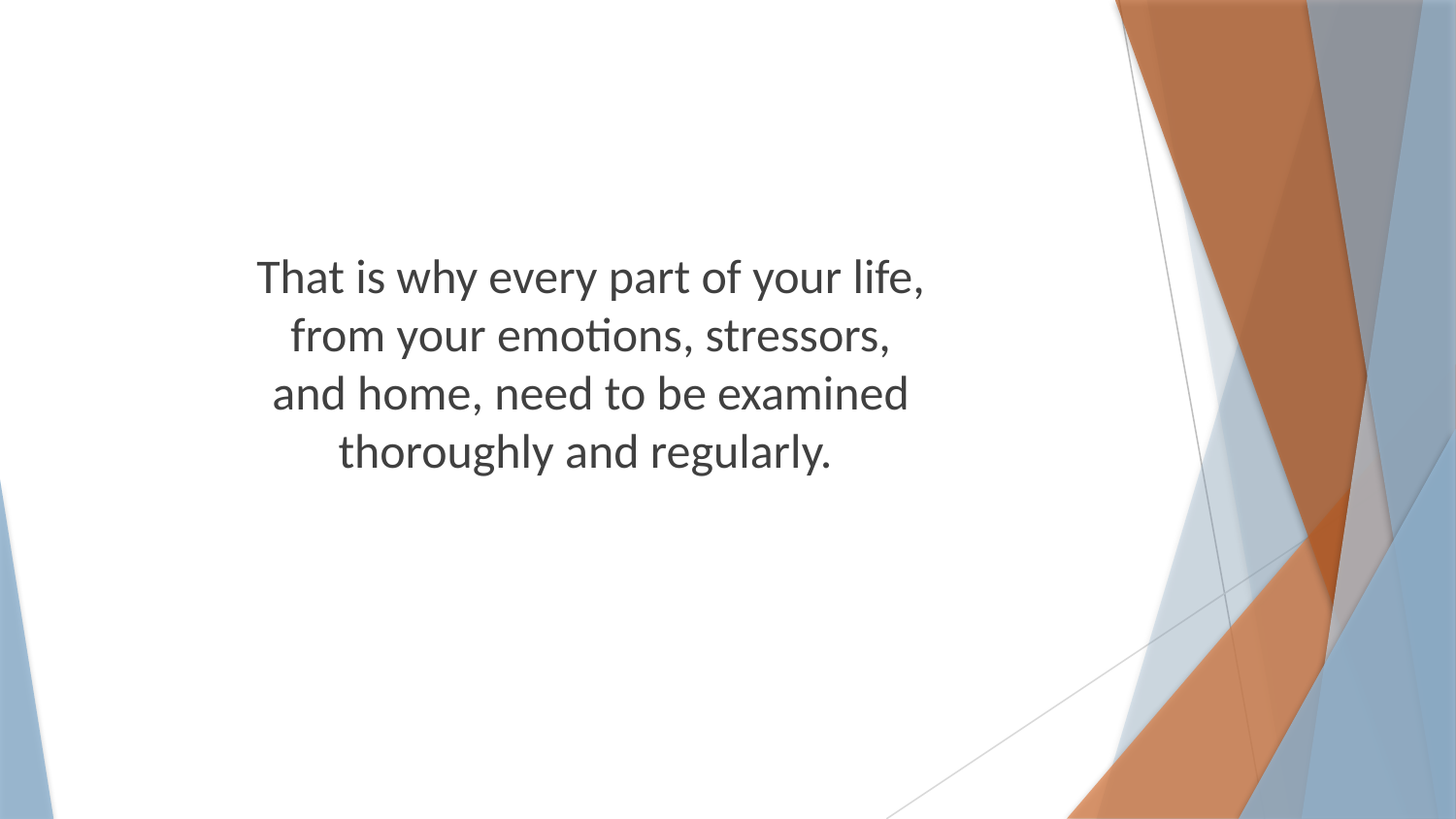

That is why every part of your life, from your emotions, stressors, and home, need to be examined thoroughly and regularly.